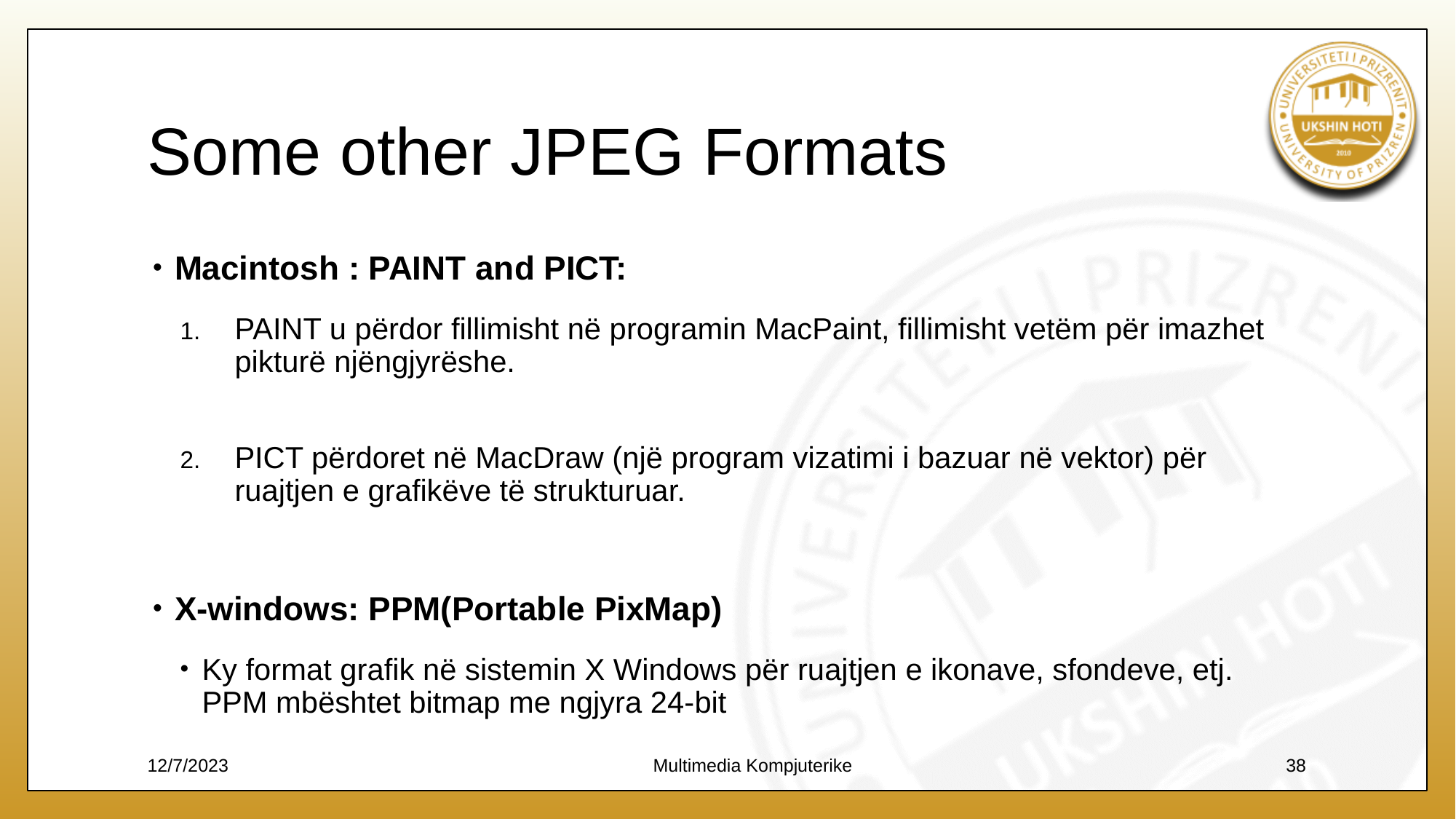

# Some other JPEG Formats
Macintosh : PAINT and PICT:

PAINT u përdor fillimisht në programin MacPaint, fillimisht vetëm për imazhet pikturë njëngjyrëshe.

PICT përdoret në MacDraw (një program vizatimi i bazuar në vektor) për ruajtjen e grafikëve të strukturuar.

X-windows: PPM(Portable PixMap)

Ky format grafik në sistemin X Windows për ruajtjen e ikonave, sfondeve, etj. PPM mbështet bitmap me ngjyra 24-bit

12/7/2023
Multimedia Kompjuterike
38